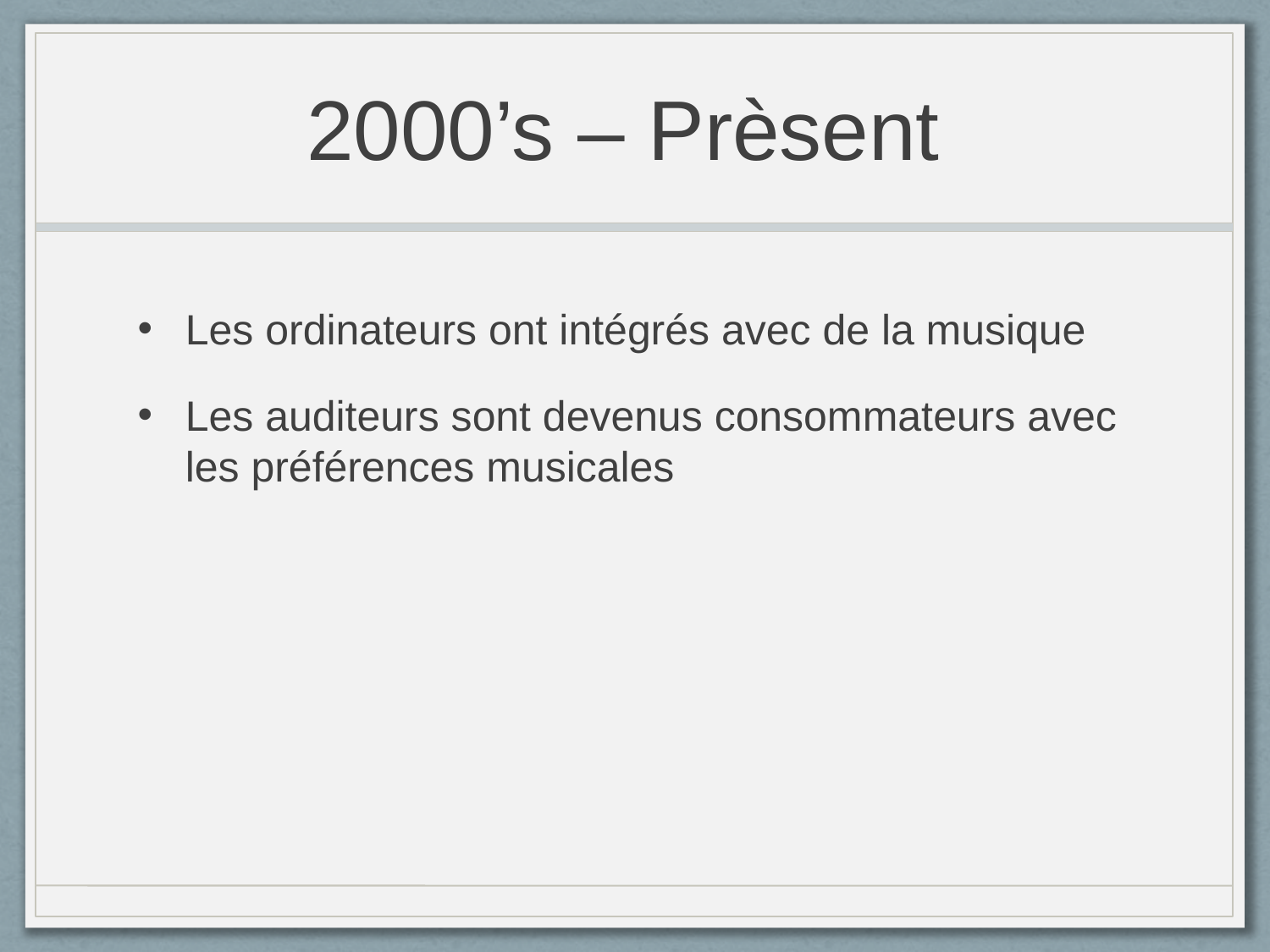

# 2000’s – Prèsent
Les ordinateurs ont intégrés avec de la musique
Les auditeurs sont devenus consommateurs avec les préférences musicales